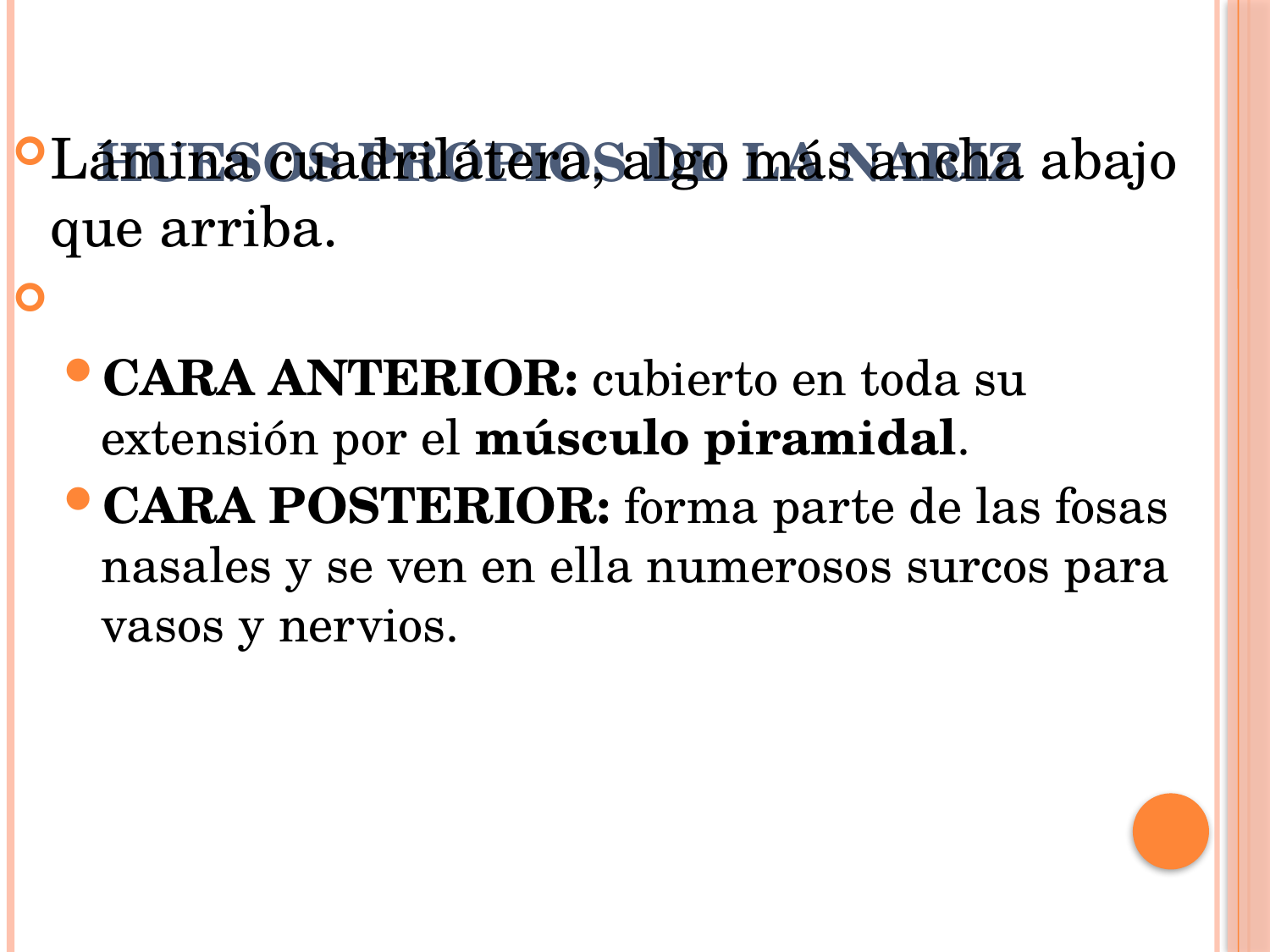

# HUESOS PROPIOS DE LA NARIZ
Lámina cuadrilátera, algo más ancha abajo que arriba.

CARA ANTERIOR: cubierto en toda su extensión por el músculo piramidal.
CARA POSTERIOR: forma parte de las fosas nasales y se ven en ella numerosos surcos para vasos y nervios.